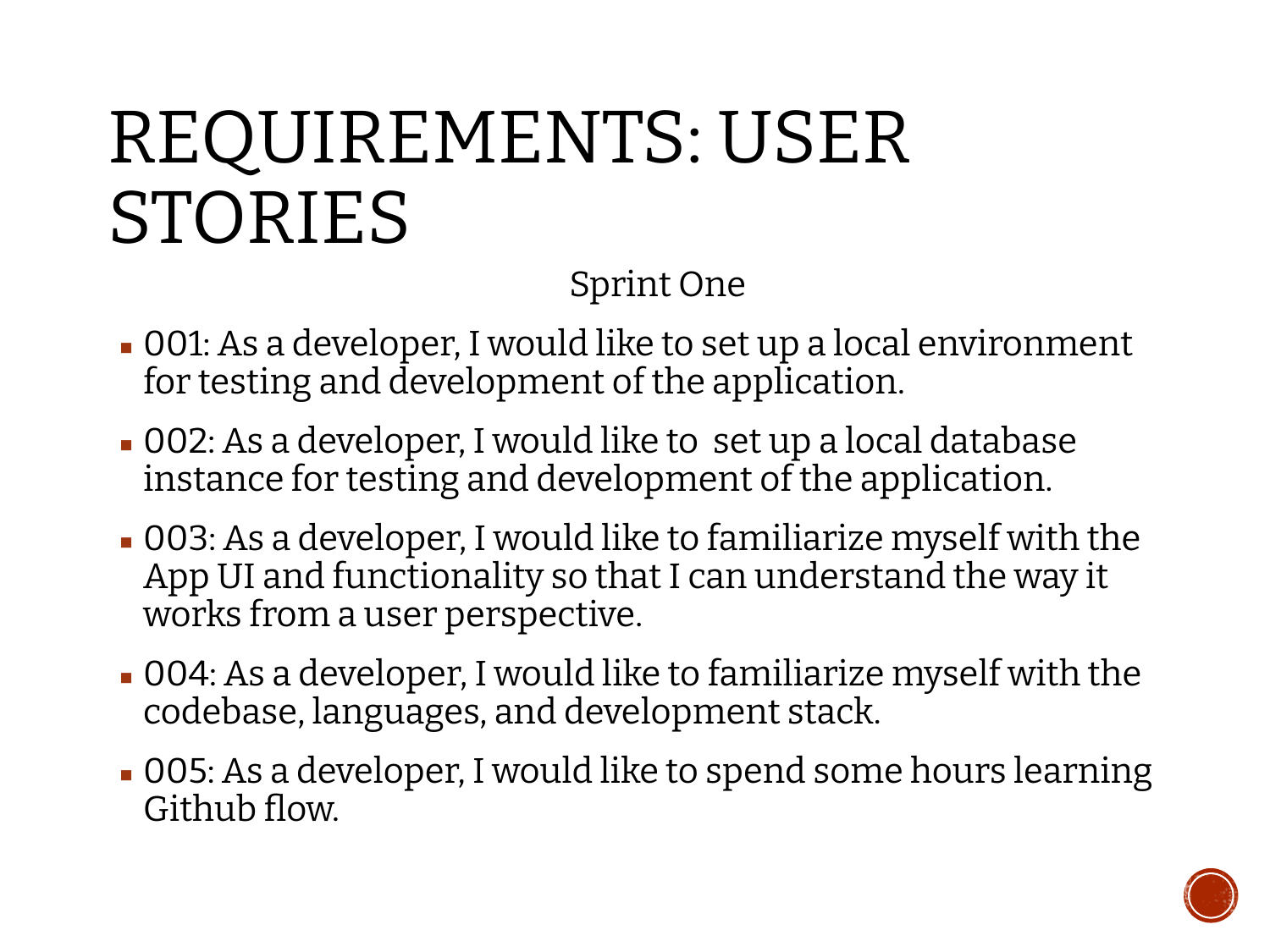

# REQUIREMENTS: USER STORIES
Sprint One
001: As a developer, I would like to set up a local environment for testing and development of the application.
002: As a developer, I would like to  set up a local database instance for testing and development of the application.
003: As a developer, I would like to familiarize myself with the App UI and functionality so that I can understand the way it works from a user perspective.
004: As a developer, I would like to familiarize myself with the codebase, languages, and development stack.
005: As a developer, I would like to spend some hours learning Github flow.